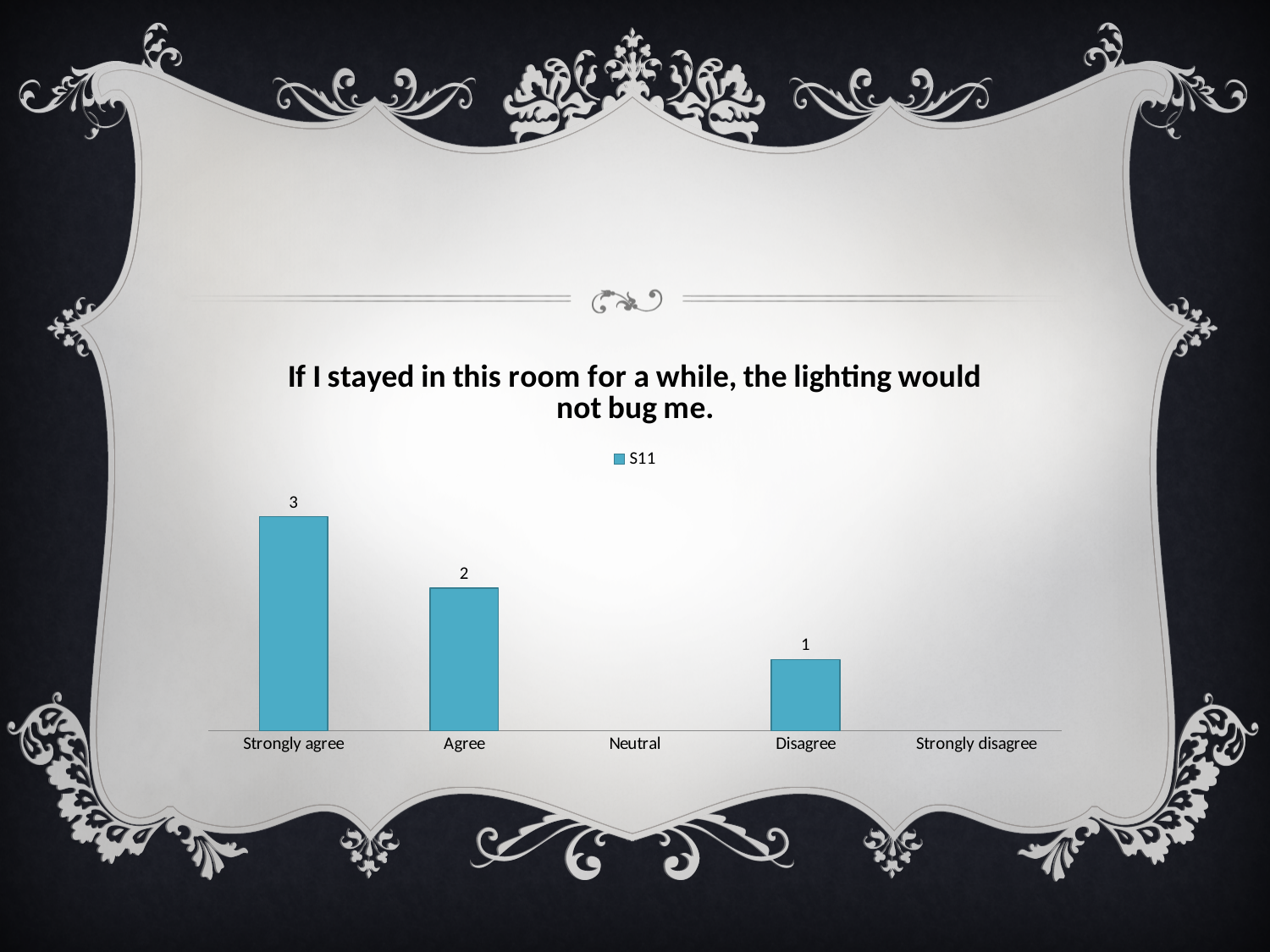

#

### Chart: If I stayed in this room for a while, the lighting would not bug me.

| Category | S11 |
|---|---|
| Strongly agree | 3.0 |
| Agree | 2.0 |
| Neutral | None |
| Disagree | 1.0 |
| Strongly disagree | None |